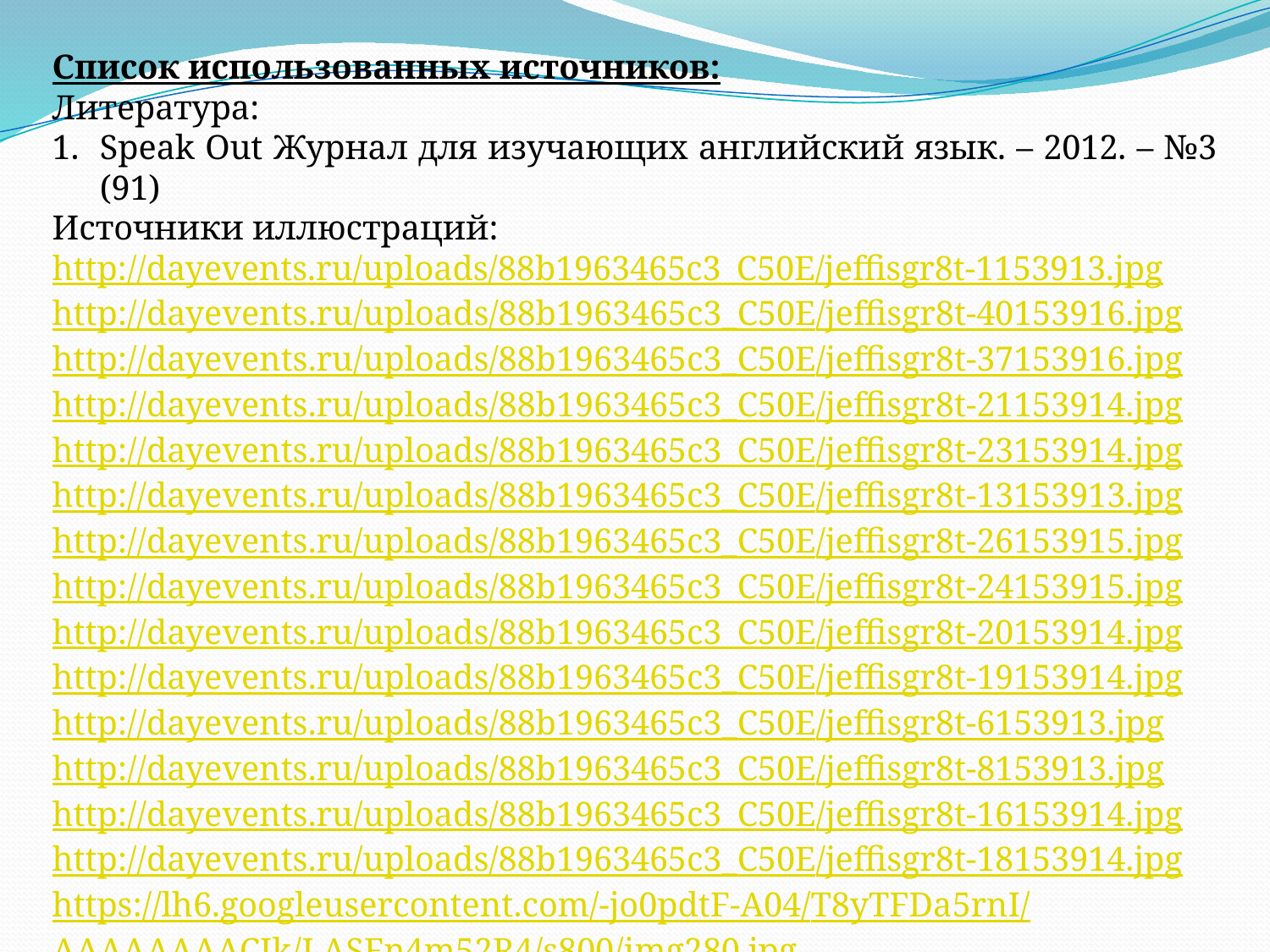

Список использованных источников:
Литература:
Speak Out Журнал для изучающих английский язык. – 2012. – №3 (91)
Источники иллюстраций:
http://dayevents.ru/uploads/88b1963465c3_C50E/jeffisgr8t-1153913.jpg
http://dayevents.ru/uploads/88b1963465c3_C50E/jeffisgr8t-40153916.jpg
http://dayevents.ru/uploads/88b1963465c3_C50E/jeffisgr8t-37153916.jpg
http://dayevents.ru/uploads/88b1963465c3_C50E/jeffisgr8t-21153914.jpg
http://dayevents.ru/uploads/88b1963465c3_C50E/jeffisgr8t-23153914.jpg
http://dayevents.ru/uploads/88b1963465c3_C50E/jeffisgr8t-13153913.jpg
http://dayevents.ru/uploads/88b1963465c3_C50E/jeffisgr8t-26153915.jpg
http://dayevents.ru/uploads/88b1963465c3_C50E/jeffisgr8t-24153915.jpg
http://dayevents.ru/uploads/88b1963465c3_C50E/jeffisgr8t-20153914.jpg
http://dayevents.ru/uploads/88b1963465c3_C50E/jeffisgr8t-19153914.jpg
http://dayevents.ru/uploads/88b1963465c3_C50E/jeffisgr8t-6153913.jpg
http://dayevents.ru/uploads/88b1963465c3_C50E/jeffisgr8t-8153913.jpg
http://dayevents.ru/uploads/88b1963465c3_C50E/jeffisgr8t-16153914.jpg
http://dayevents.ru/uploads/88b1963465c3_C50E/jeffisgr8t-18153914.jpg
https://lh6.googleusercontent.com/-jo0pdtF-A04/T8yTFDa5rnI/AAAAAAAACIk/LASFn4m52R4/s800/img280.jpg
http://buro247.ru/local/images/buro/page_xl_queen_08_1203221709_id_549771_jpg_1347391769.jpg